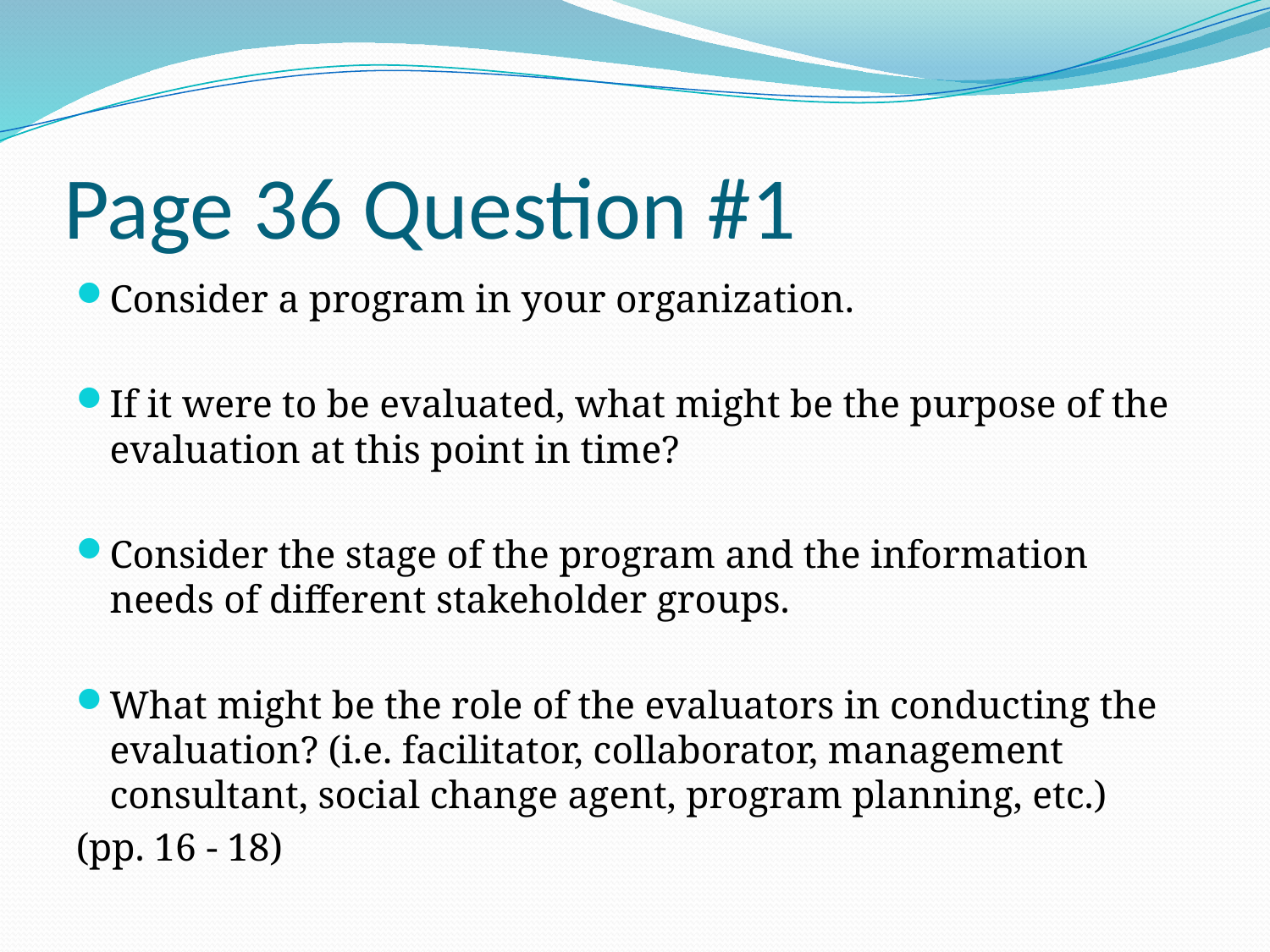

# Page 36 Question #1
Consider a program in your organization.

If it were to be evaluated, what might be the purpose of the evaluation at this point in time?

Consider the stage of the program and the information needs of different stakeholder groups.

What might be the role of the evaluators in conducting the evaluation? (i.e. facilitator, collaborator, management consultant, social change agent, program planning, etc.)
(pp. 16 - 18)